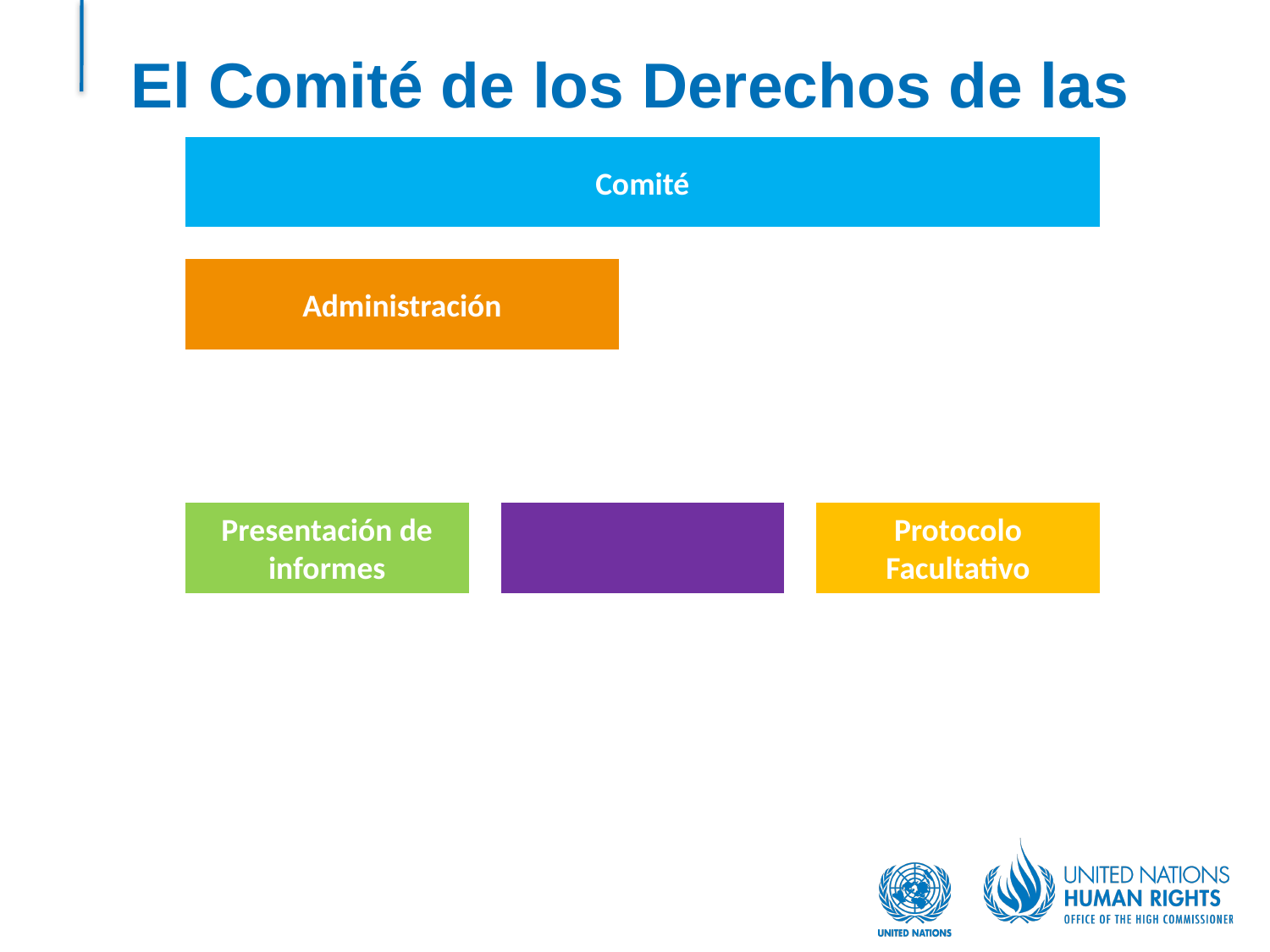

# El Comité de los Derechos de las Personas con Discapacidad
Comité
Administración
Presentación de informes
Protocolo Facultativo